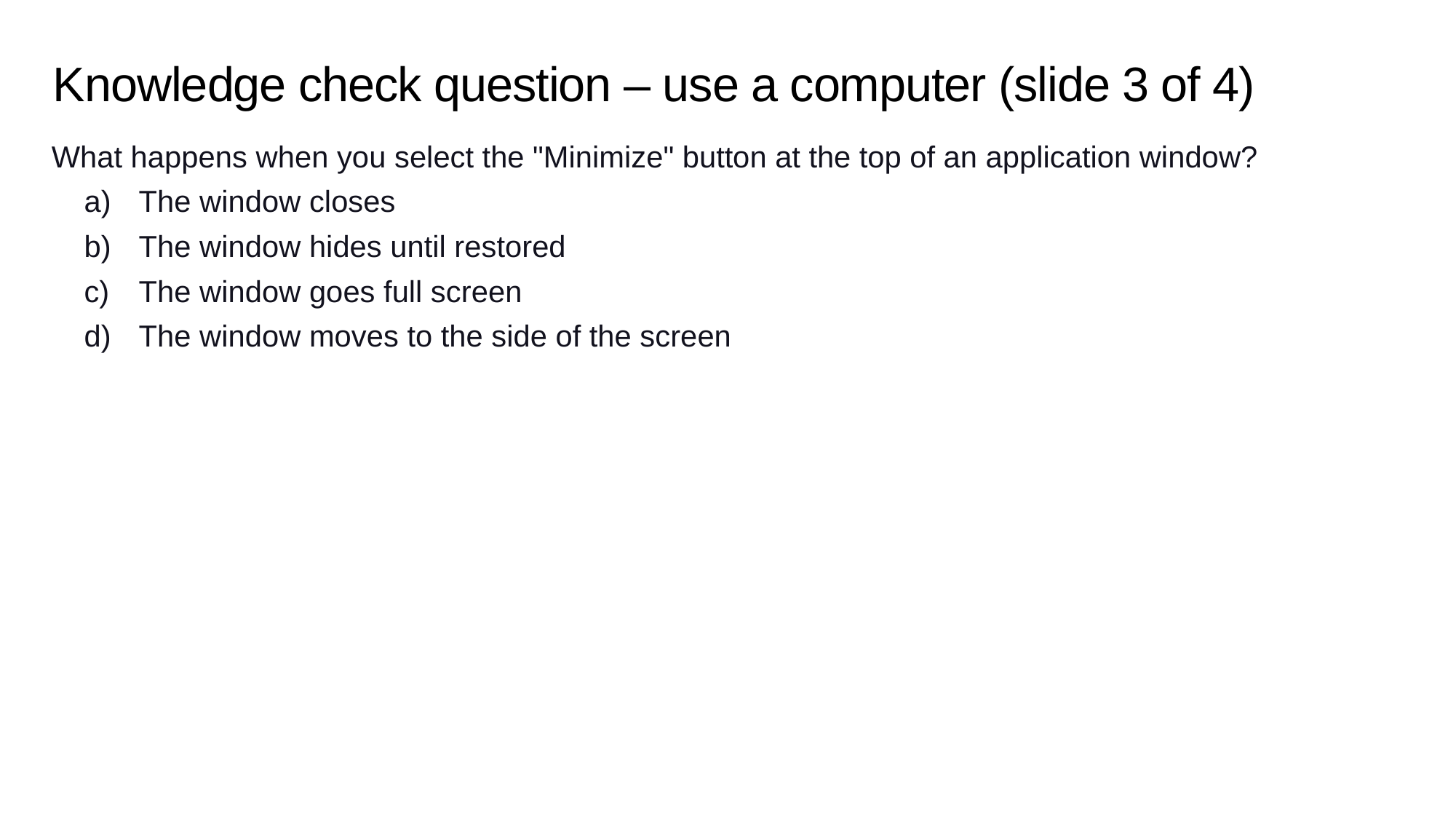

# Knowledge check question – use a computer (slide 3 of 4)
What happens when you select the "Minimize" button at the top of an application window?
The window closes
The window hides until restored
The window goes full screen
The window moves to the side of the screen